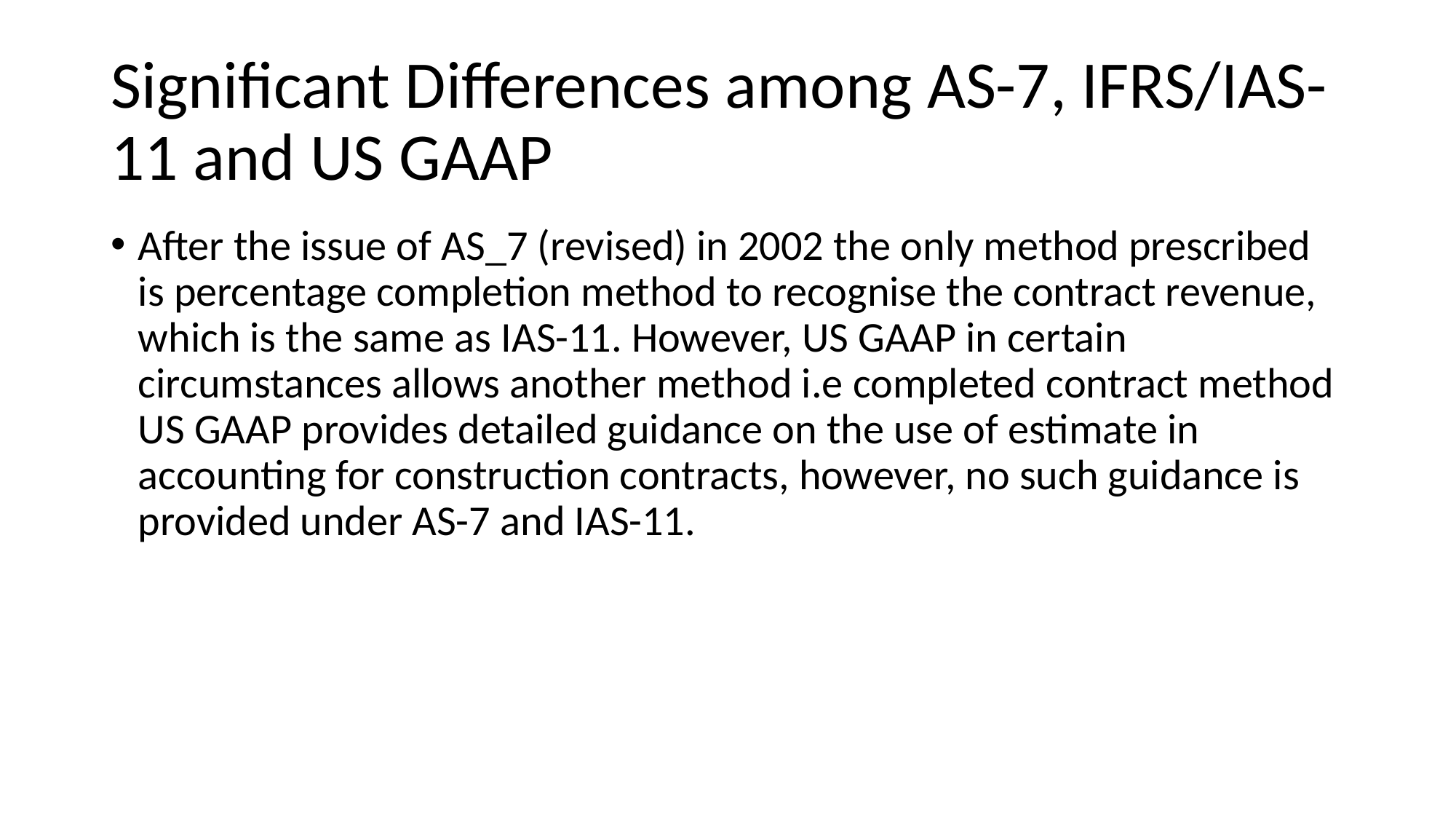

# Significant Differences among AS-7, IFRS/IAS-11 and US GAAP
After the issue of AS_7 (revised) in 2002 the only method prescribed is percentage completion method to recognise the contract revenue, which is the same as IAS-11. However, US GAAP in certain circumstances allows another method i.e completed contract method US GAAP provides detailed guidance on the use of estimate in accounting for construction contracts, however, no such guidance is provided under AS-7 and IAS-11.